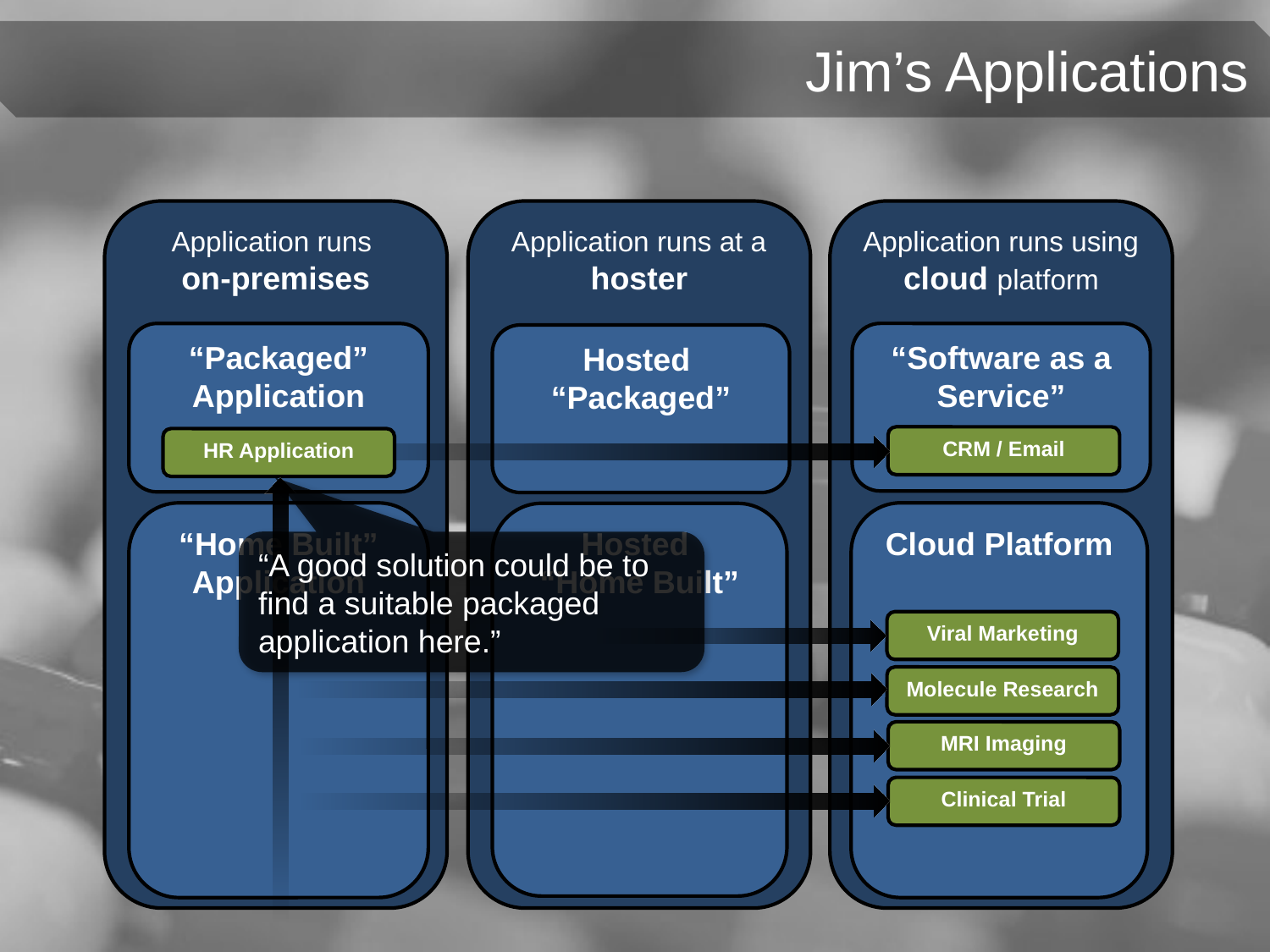

Application runs
on-premises

Application runs at a hoster

Application runs using cloud platform

“Software as a Service”

“Packaged”
Application

Hosted
“Packaged”

CRM / Email
HR Application

“Home Built”
Application

Cloud Platform

Hosted
“Home Built”

“A good solution could be to find a suitable packaged application here.”
Viral Marketing

Molecule Research

MRI Imaging

Clinical Trial